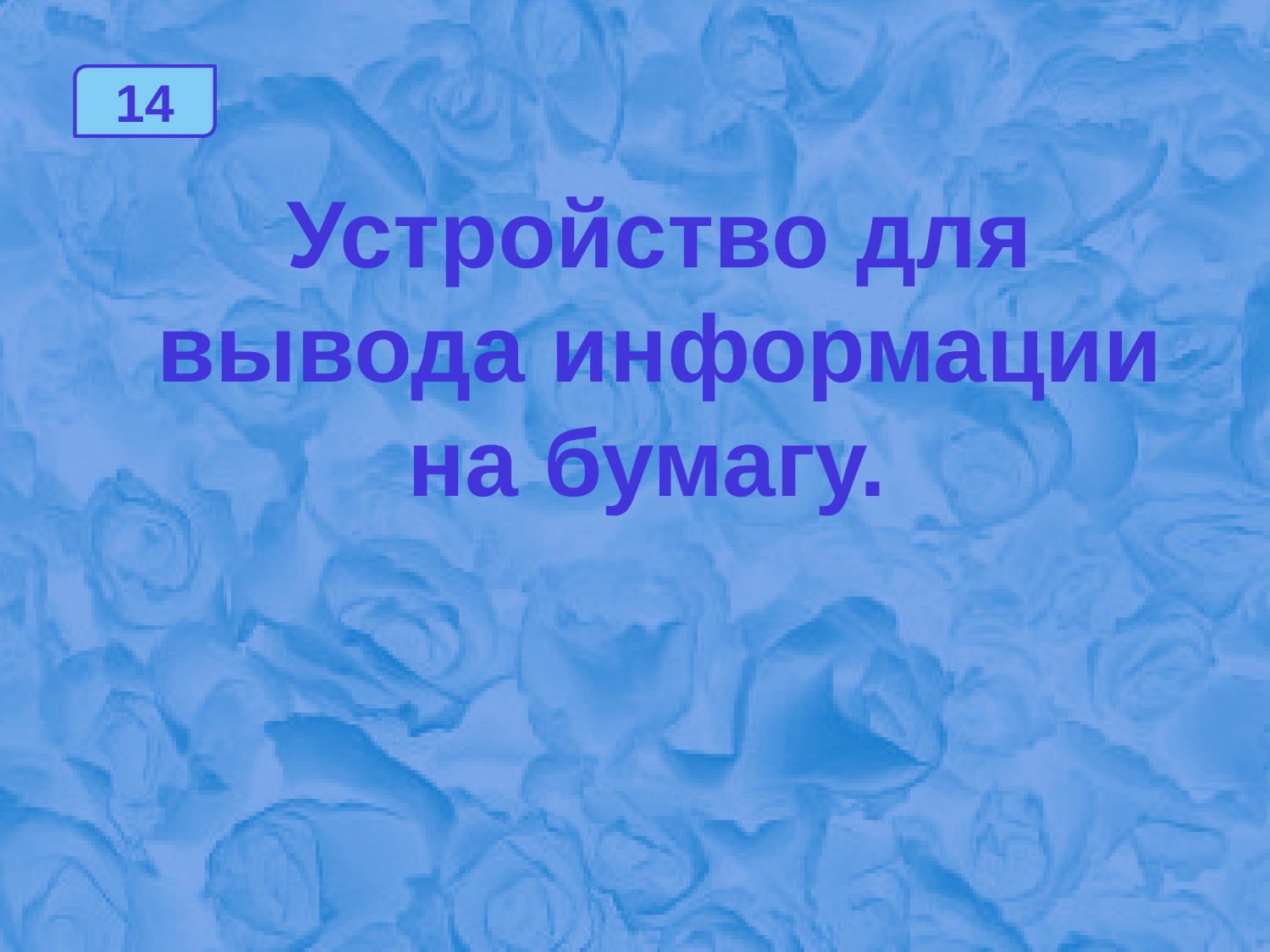

14
Устройство для вывода информации на бумагу.